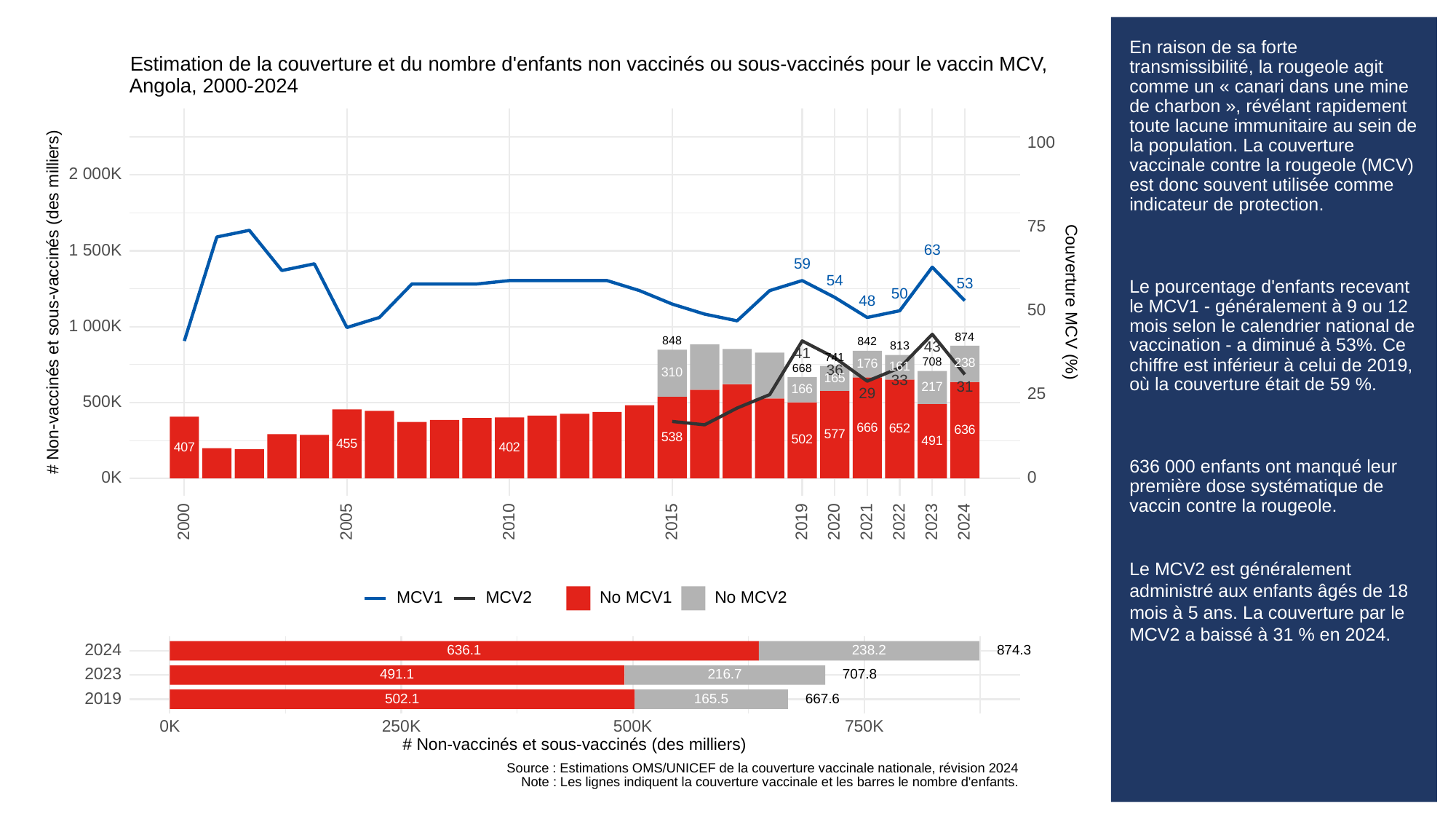

# En raison de sa forte transmissibilité, la rougeole agit comme un « canari dans une mine de charbon », révélant rapidement toute lacune immunitaire au sein de la population. La couverture vaccinale contre la rougeole (MCV) est donc souvent utilisée comme indicateur de protection.

Le pourcentage d'enfants recevant le MCV1 - généralement à 9 ou 12 mois selon le calendrier national de vaccination - a diminué à 53%. Ce chiffre est inférieur à celui de 2019, où la couverture était de 59 %.

636 000 enfants ont manqué leur première dose systématique de vaccin contre la rougeole.

Le MCV2 est généralement administré aux enfants âgés de 18 mois à 5 ans. La couverture par le MCV2 a baissé à 31 % en 2024.

Estimation de la couverture et du nombre d'enfants non vaccinés ou sous-vaccinés pour le vaccin MCV,
Angola, 2000-2024

100
2 000K

75

1 500K
63

59
54
53

50
# Non-vaccinés et sous-vaccinés (des milliers)
Couverture MCV (%)
48
50
1 000K

874

848
842
43
813

41

741

708
238
176
161
668

36

310

165
33

31

217

166
25
29

500K

666
652
636
577
538

502
491
455

407
402

0K
0

2023
2000
2005
2010
2015
2019
2020
2021
2022
2024

MCV1
MCV2
No MCV1
No MCV2

2024
636.1
238.2
874.3

2023
491.1
216.7
707.8

2019
502.1
165.5
667.6

0K
250K
500K
750K
# Non-vaccinés et sous-vaccinés (des milliers)
Source : Estimations OMS/UNICEF de la couverture vaccinale nationale, révision 2024
Note : Les lignes indiquent la couverture vaccinale et les barres le nombre d'enfants.